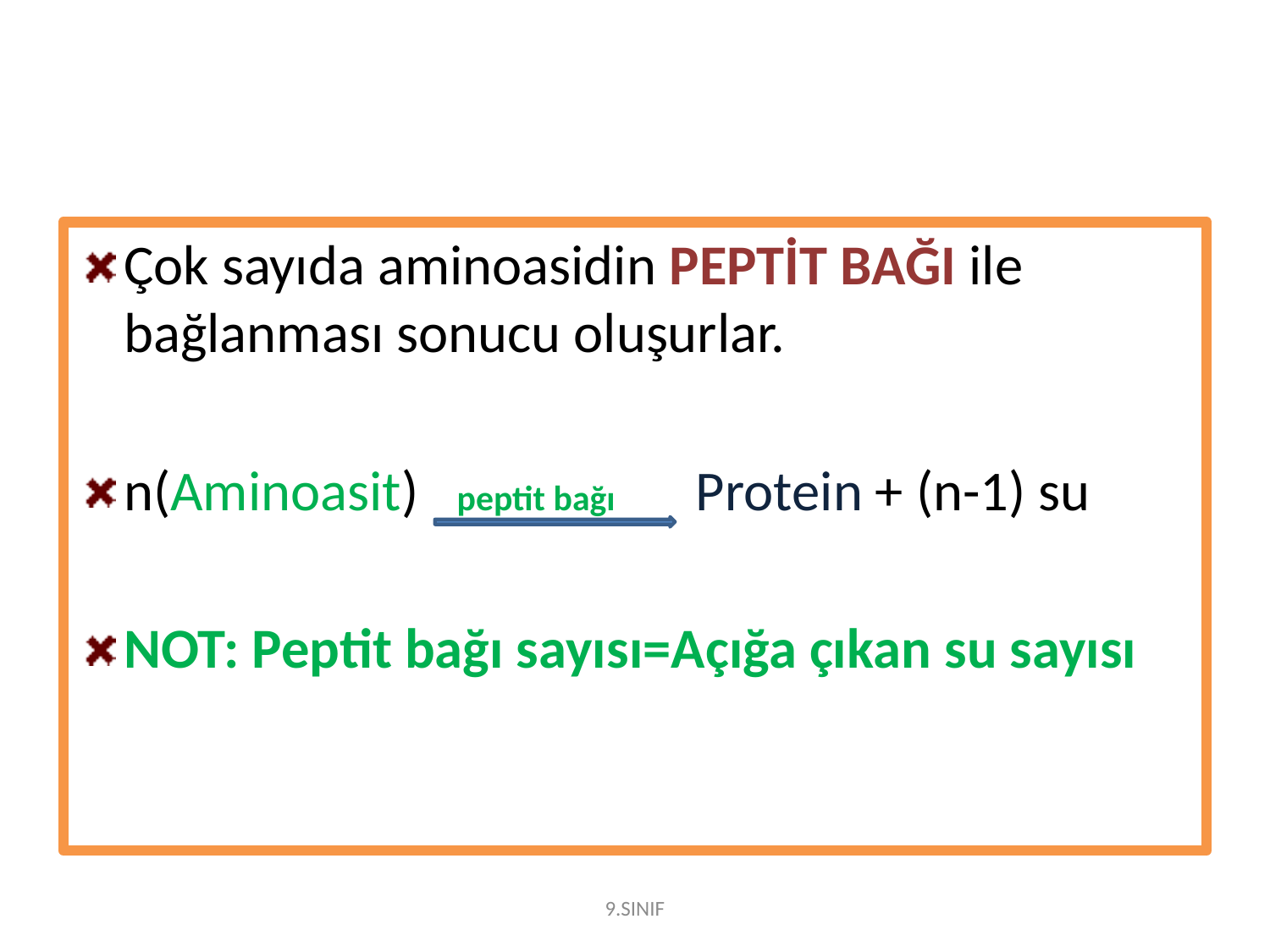

#
Çok sayıda aminoasidin PEPTİT BAĞI ile bağlanması sonucu oluşurlar.

n(Aminoasit)   peptit bağı          Protein + (n-1) su

NOT: Peptit bağı sayısı=Açığa çıkan su sayısı

9.SINIF